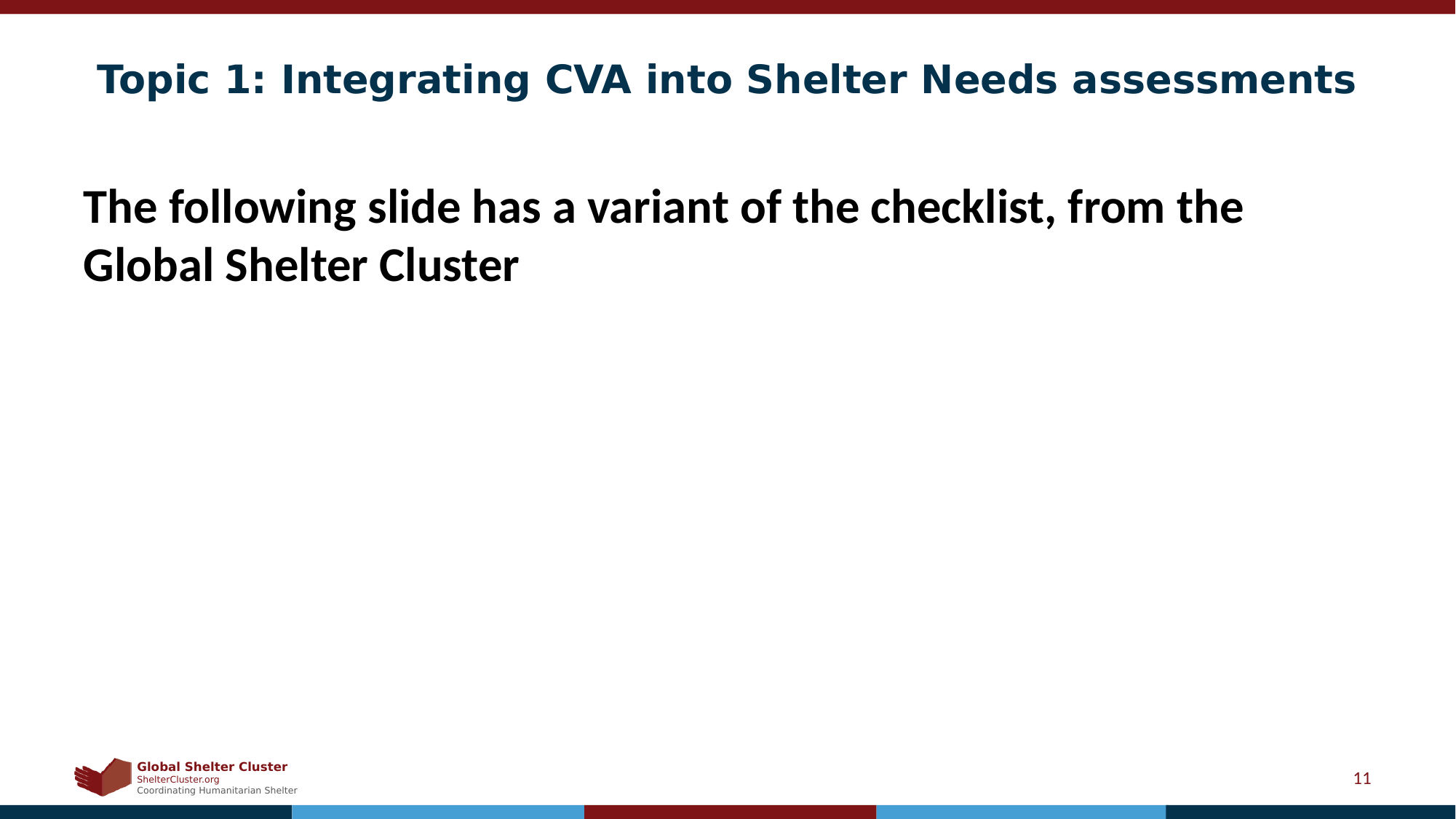

# Topic 1: Integrating CVA into Shelter Needs assessments
The following slide has a variant of the checklist, from the Global Shelter Cluster

11